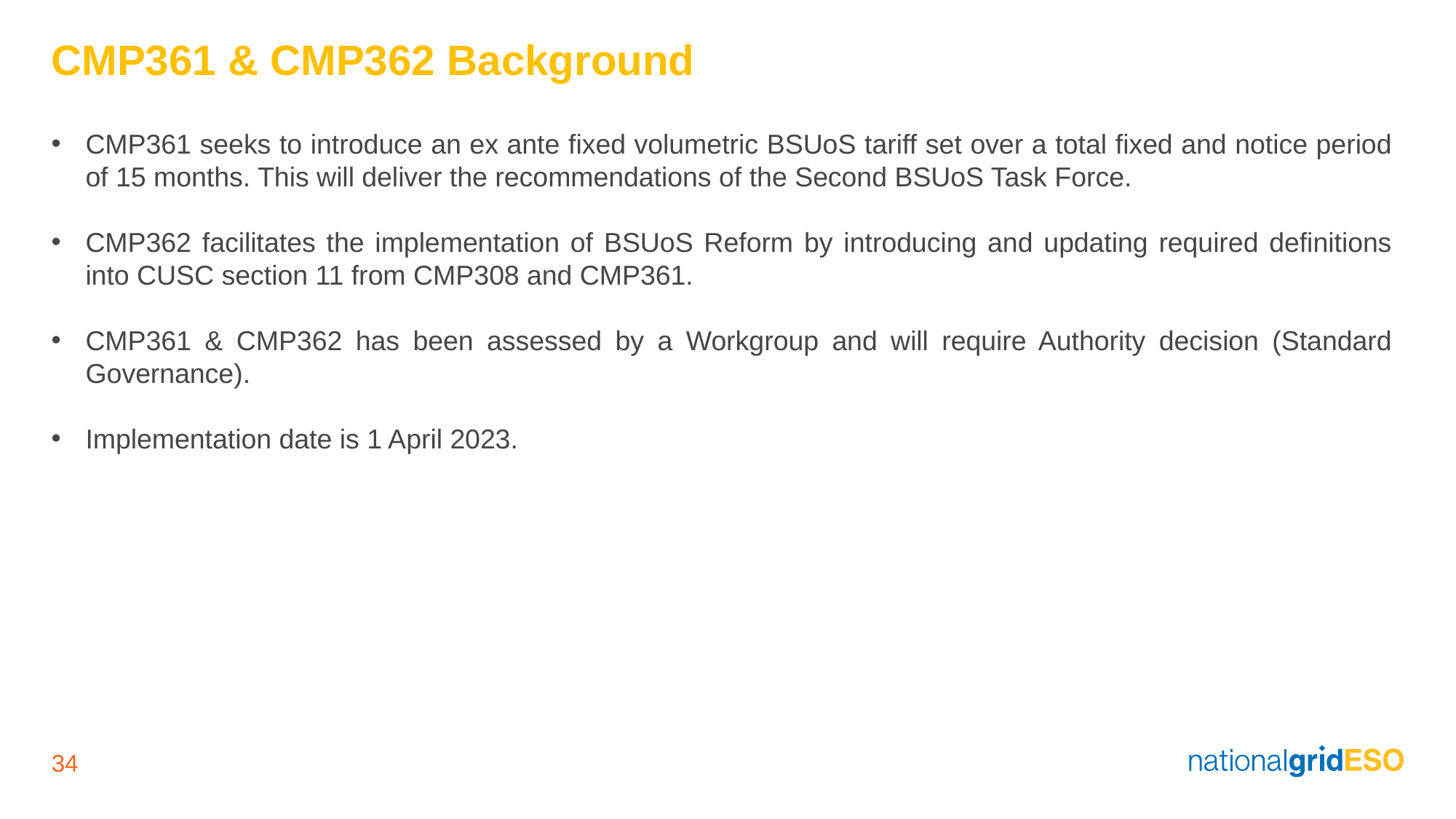

# CMP361 & CMP362 Background
CMP361 seeks to introduce an ex ante fixed volumetric BSUoS tariff set over a total fixed and notice period of 15 months. This will deliver the recommendations of the Second BSUoS Task Force.

CMP362 facilitates the implementation of BSUoS Reform by introducing and updating required definitions into CUSC section 11 from CMP308 and CMP361.

CMP361 & CMP362 has been assessed by a Workgroup and will require Authority decision (Standard Governance).

Implementation date is 1 April 2023.